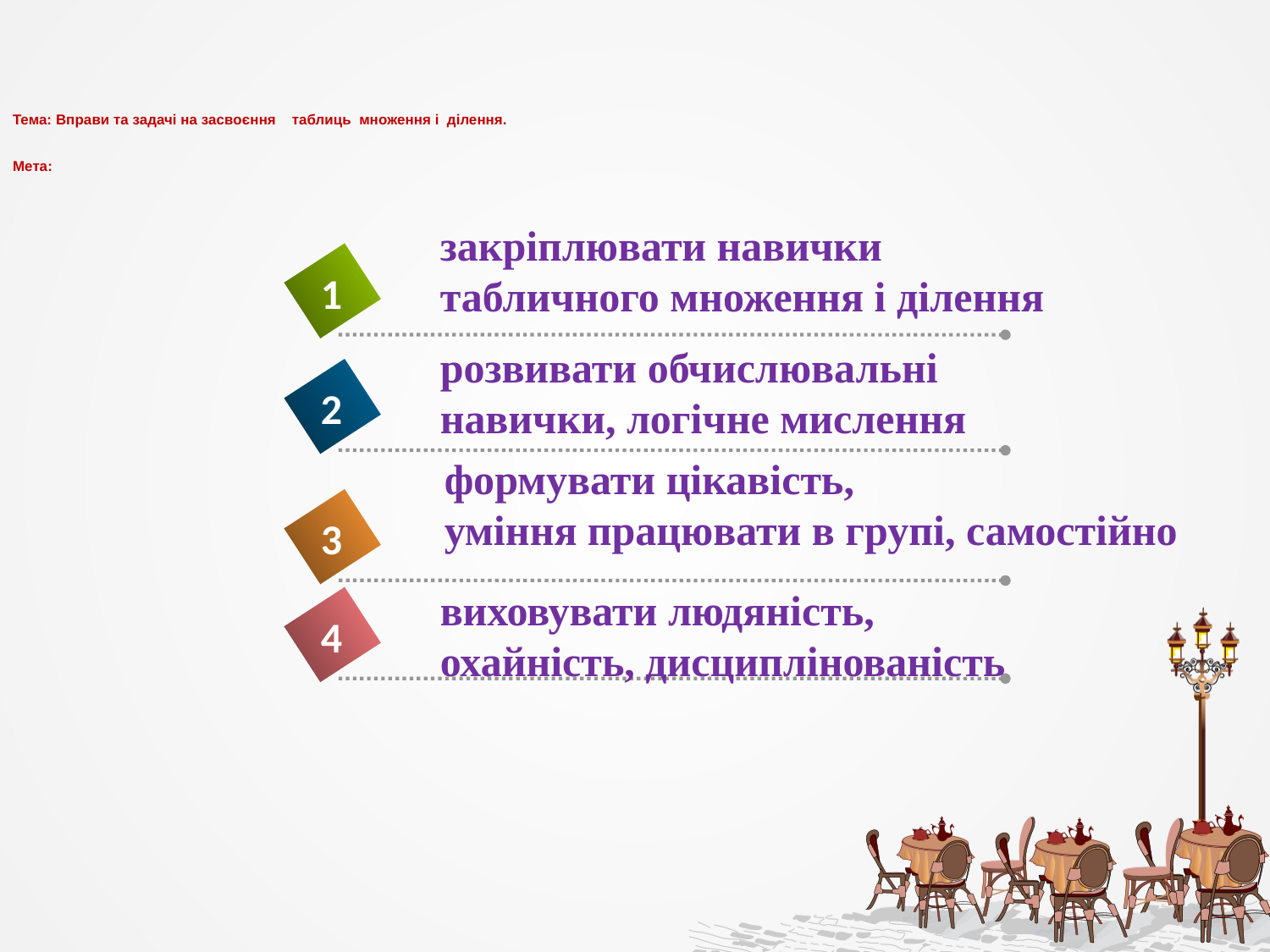

# Тема: Вправи та задачі на засвоєння    таблиць  множення і  ділення. Мета:
закріплювати навички табличного множення і ділення

1

розвивати обчислювальні навички, логічне мислення

2

формувати цікавість,
уміння працювати в групі, самостійно

3

виховувати людяність, охайність, дисциплінованість

4